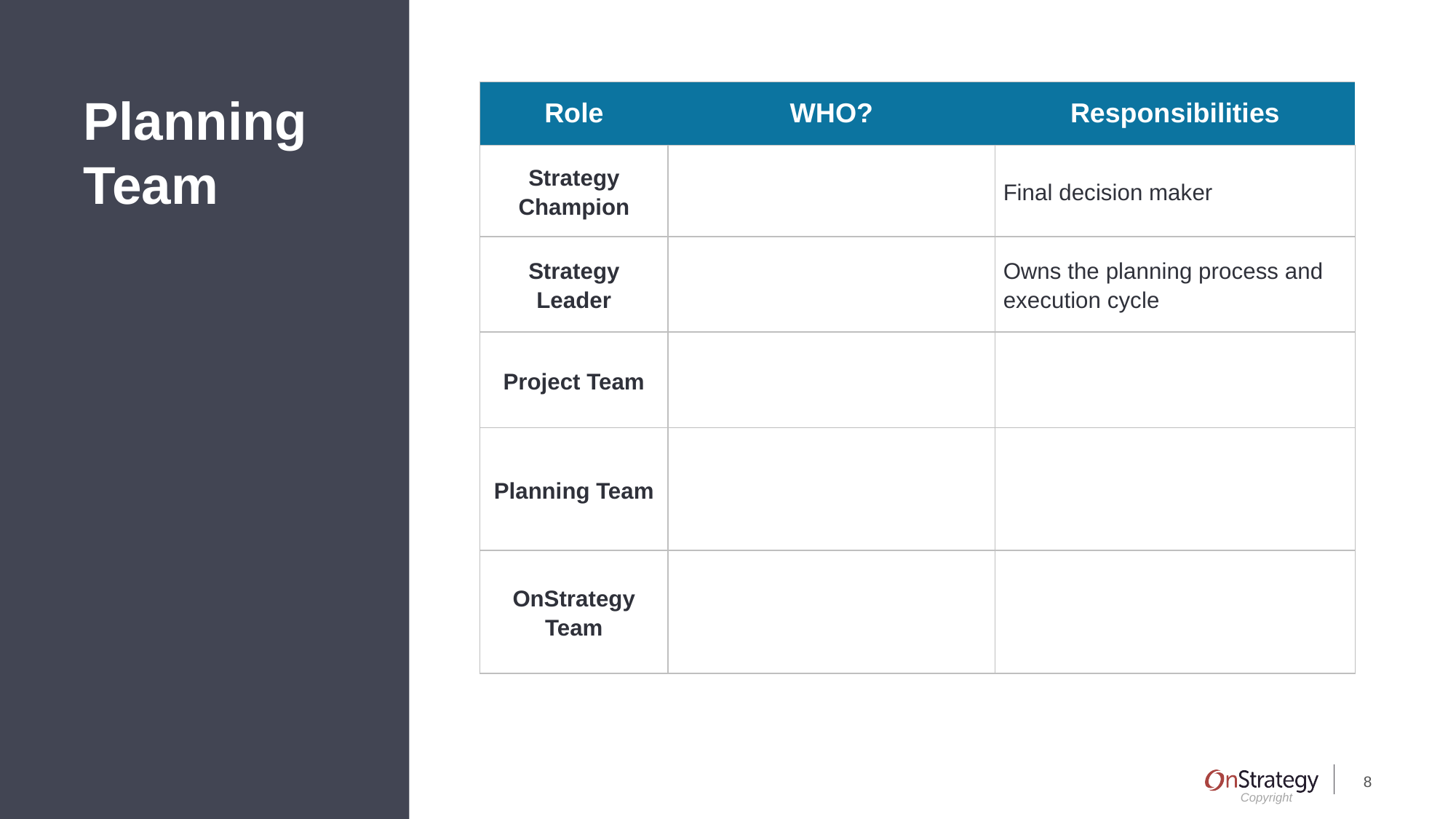

# Planning Team
| Role | WHO? | Responsibilities |
| --- | --- | --- |
| Strategy Champion |  | Final decision maker |
| Strategy Leader |  | Owns the planning process and execution cycle |
| Project Team |  |  |
| Planning Team |  |  |
| OnStrategy Team |  |  |
8